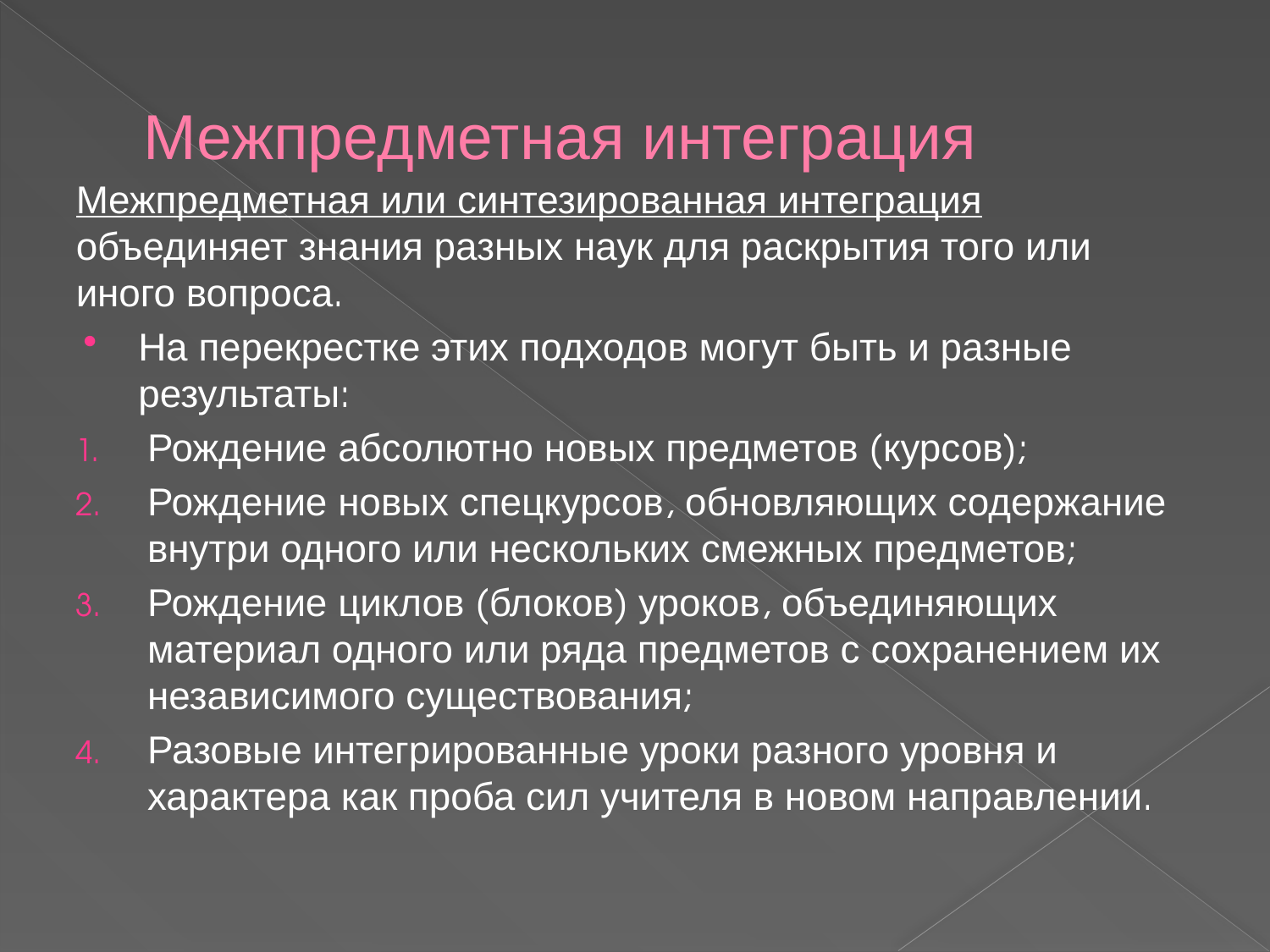

# Межпредметная интеграция
Межпредметная или синтезированная интеграция объединяет знания разных наук для раскрытия того или иного вопроса.
На перекрестке этих подходов могут быть и разные результаты:
Рождение абсолютно новых предметов (курсов);
Рождение новых спецкурсов, обновляющих содержание внутри одного или нескольких смежных предметов;
Рождение циклов (блоков) уроков, объединяющих материал одного или ряда предметов с сохранением их независимого существования;
Разовые интегрированные уроки разного уровня и характера как проба сил учителя в новом направлении.